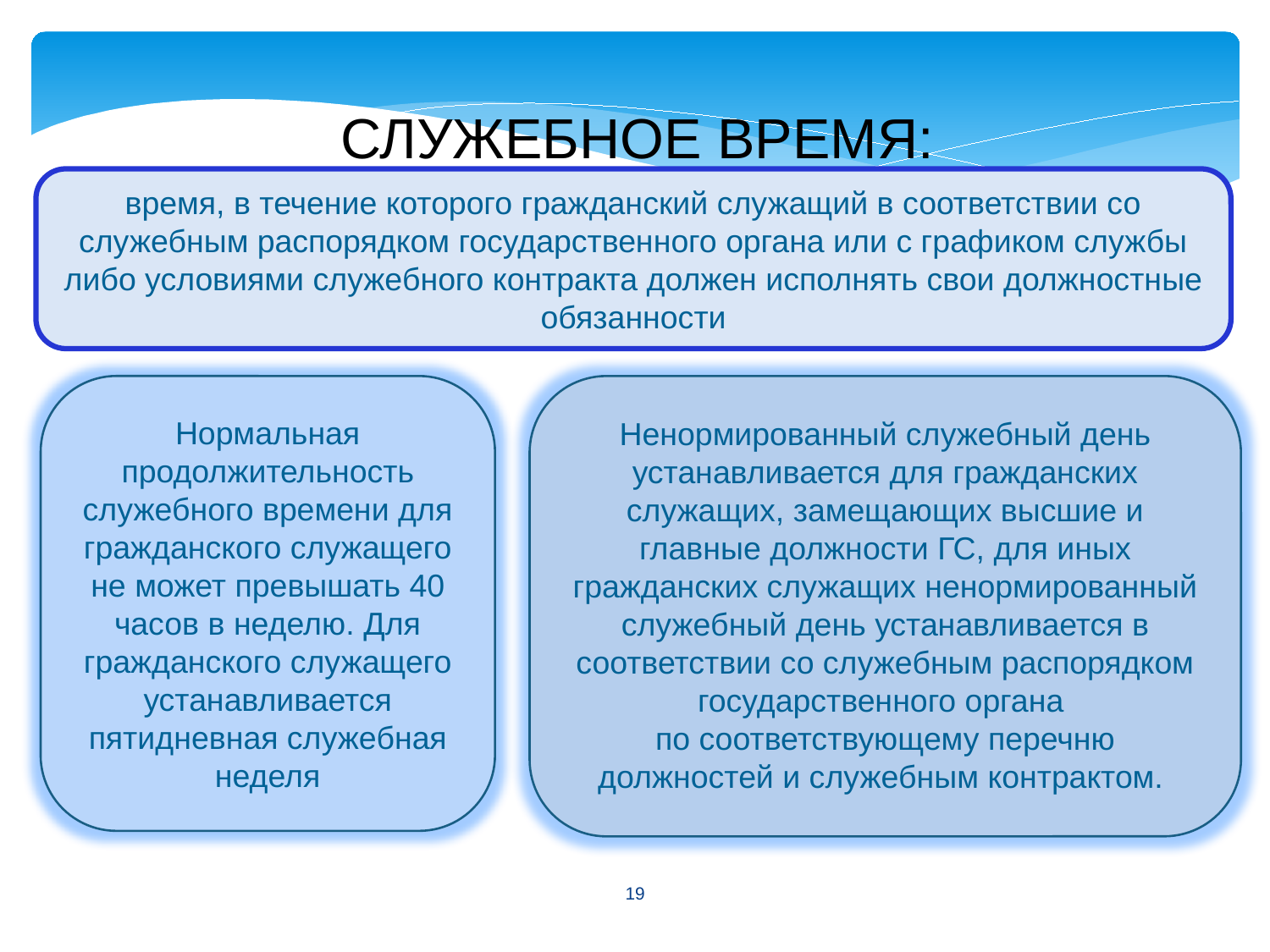

СЛУЖЕБНОЕ ВРЕМЯ:
время, в течение которого гражданский служащий в соответствии со служебным распорядком государственного органа или с графиком службы либо условиями служебного контракта должен исполнять свои должностные обязанности
Нормальная продолжительность служебного времени для гражданского служащего не может превышать 40 часов в неделю. Для гражданского служащего устанавливается пятидневная служебная неделя

Ненормированный служебный день устанавливается для гражданских служащих, замещающих высшие и главные должности ГС, для иных гражданских служащих ненормированный служебный день устанавливается в соответствии со служебным распорядком государственного органа
по соответствующему перечню должностей и служебным контрактом.

19